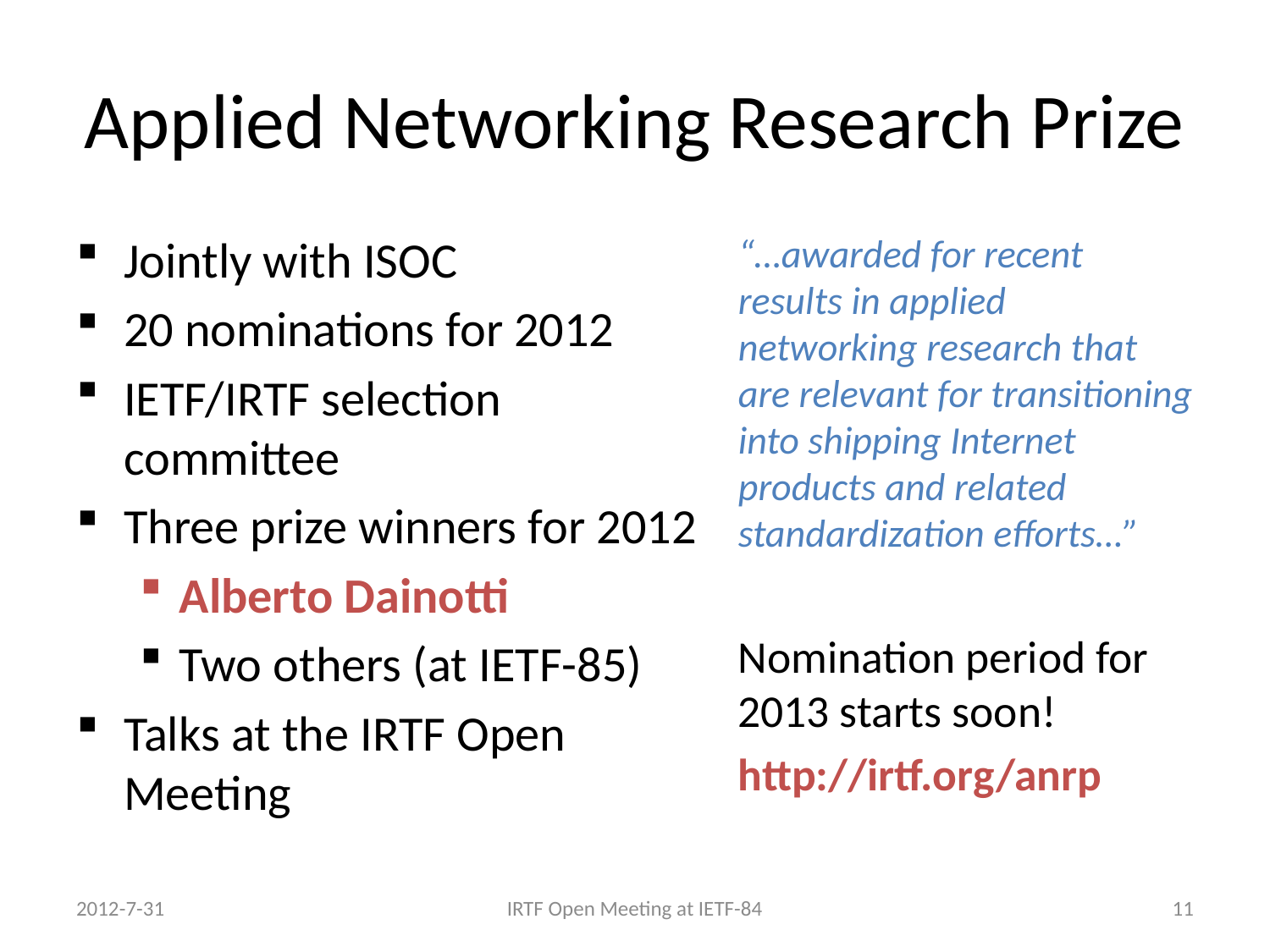

# Applied Networking Research Prize
Jointly with ISOC
20 nominations for 2012
IETF/IRTF selection committee
Three prize winners for 2012
Alberto Dainotti
Two others (at IETF-85)
Talks at the IRTF Open Meeting
“…awarded for recent results in applied networking research that are relevant for transitioning into shipping Internet products and related standardization efforts…”

Nomination period for 2013 starts soon!
http://irtf.org/anrp
2012-7-31
IRTF Open Meeting at IETF-84
11